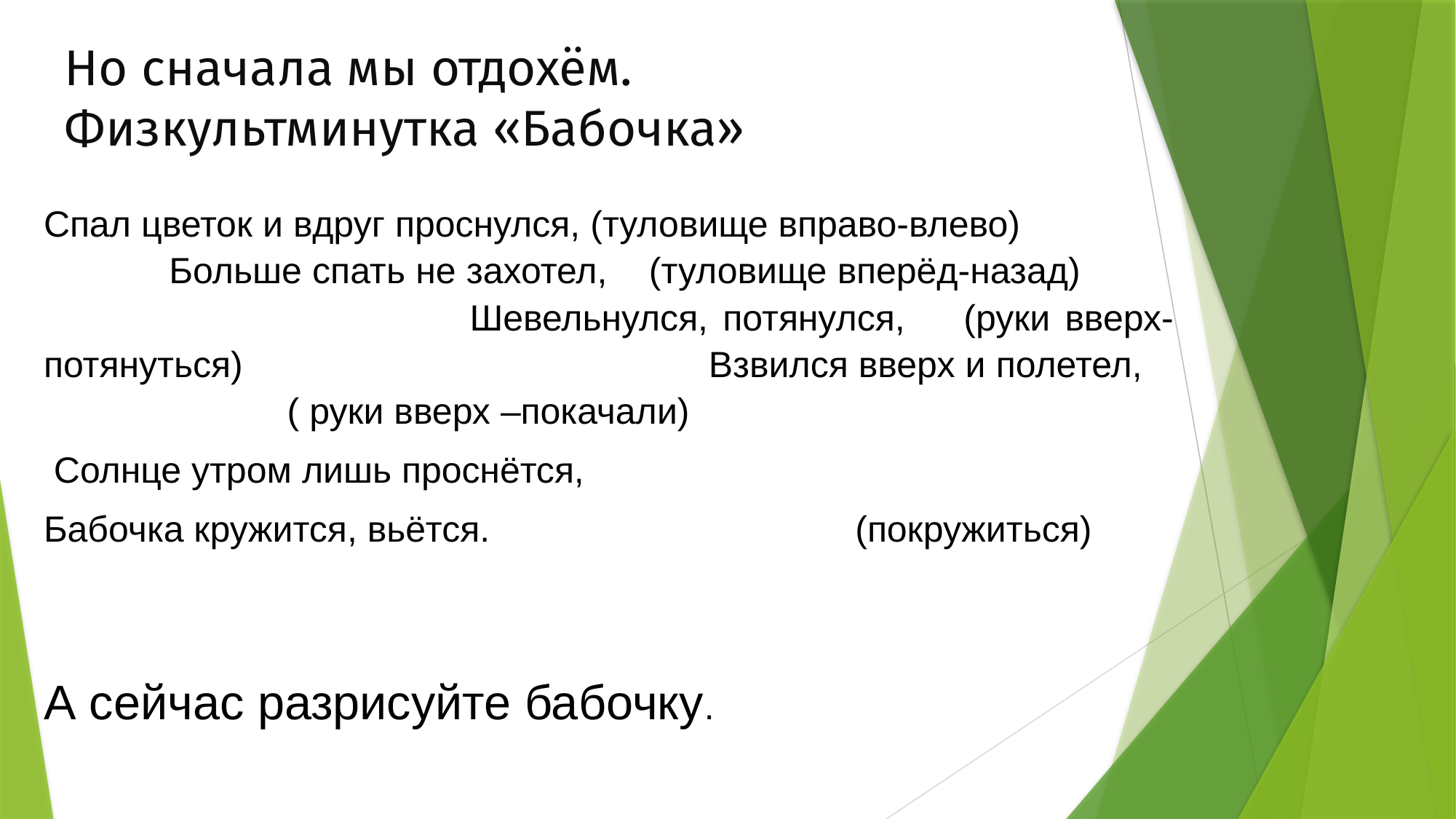

# Но сначала мы отдохём. Физкультминутка «Бабочка»
Спал цветок и вдруг проснулся, (туловище вправо-влево)                            Больше спать не захотел,    (туловище вперёд-назад)                                       Шевельнулся, потянулся,    (руки вверх-потянуться)                                             Взвился вверх и полетел,                            ( руки вверх –покачали)
 Солнце утром лишь проснётся,
Бабочка кружится, вьётся.                                    (покружиться)

А сейчас разрисуйте бабочку.